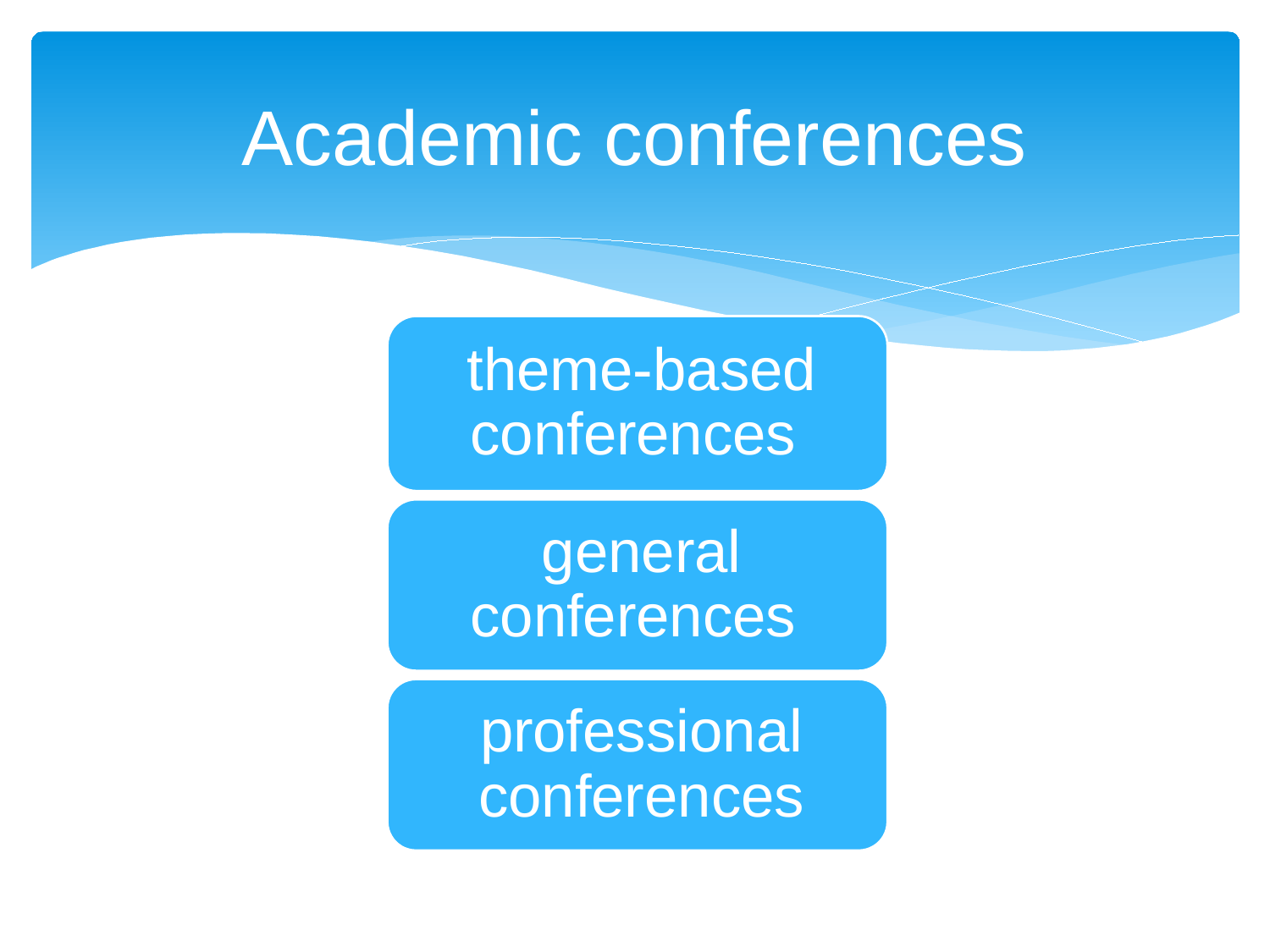

# Academic conferences
theme-based conferences
general conferences
professional conferences